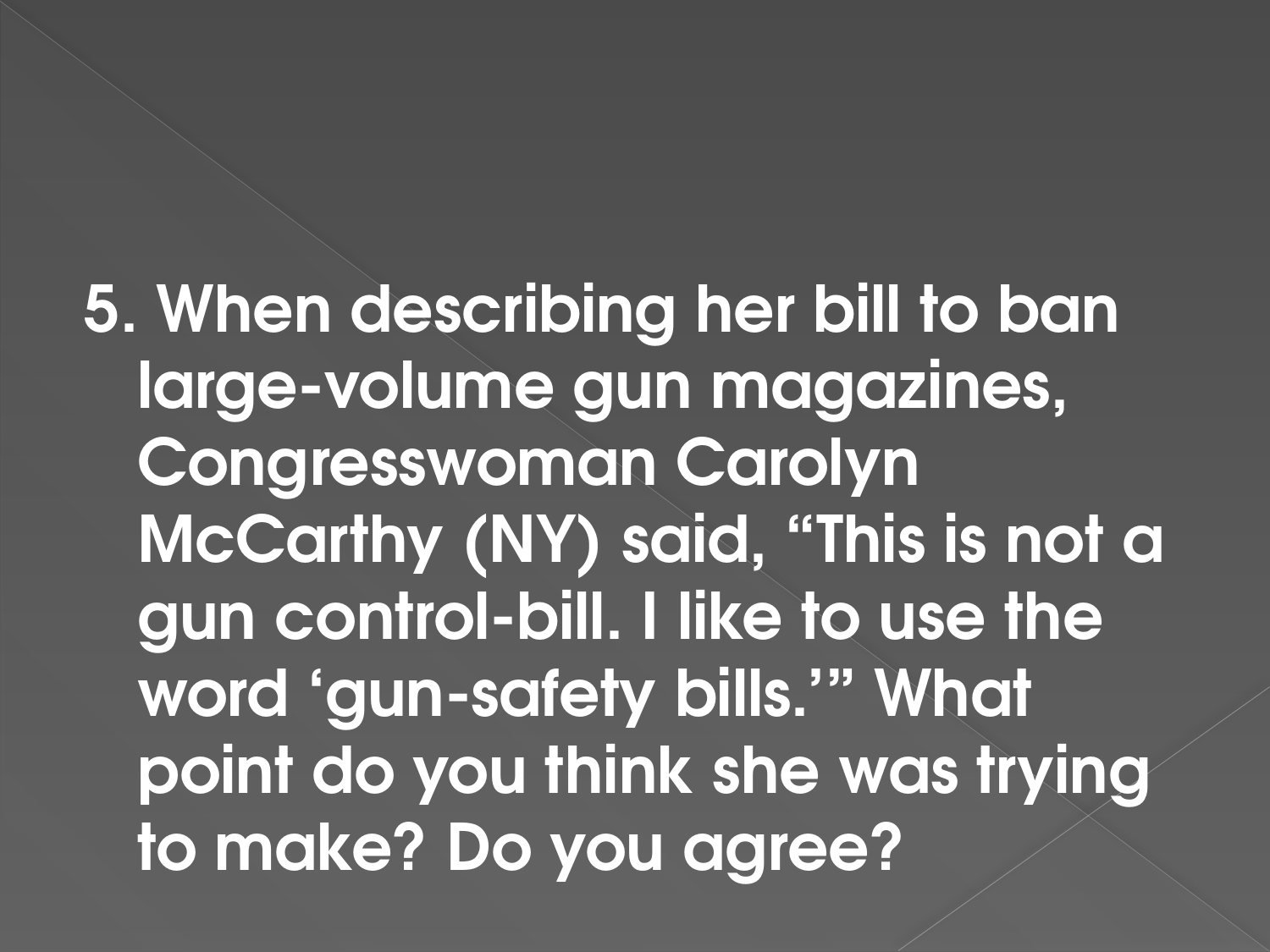

#
5. When describing her bill to ban large-volume gun magazines, Congresswoman Carolyn McCarthy (NY) said, “This is not a gun control-bill. I like to use the word ‘gun-safety bills.’” What point do you think she was trying to make? Do you agree?